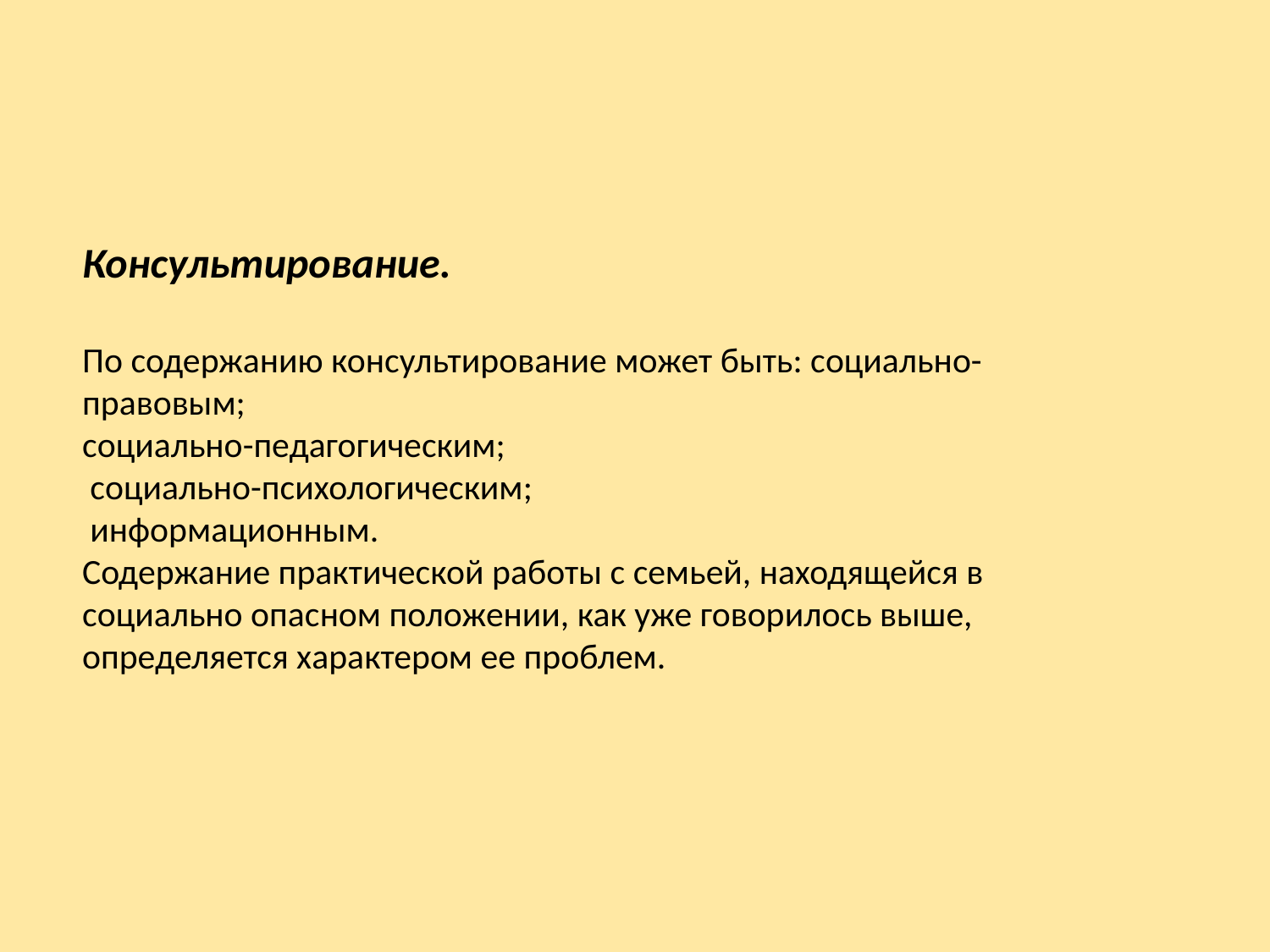

Консультирование.
По содержанию консультирование может быть: социально-правовым;
социально-педагогическим;
 социально-психологическим;
 информационным.
Содержание практической работы с семьей, находящейся в социально опасном положении, как уже говорилось выше, определяется характером ее проблем.